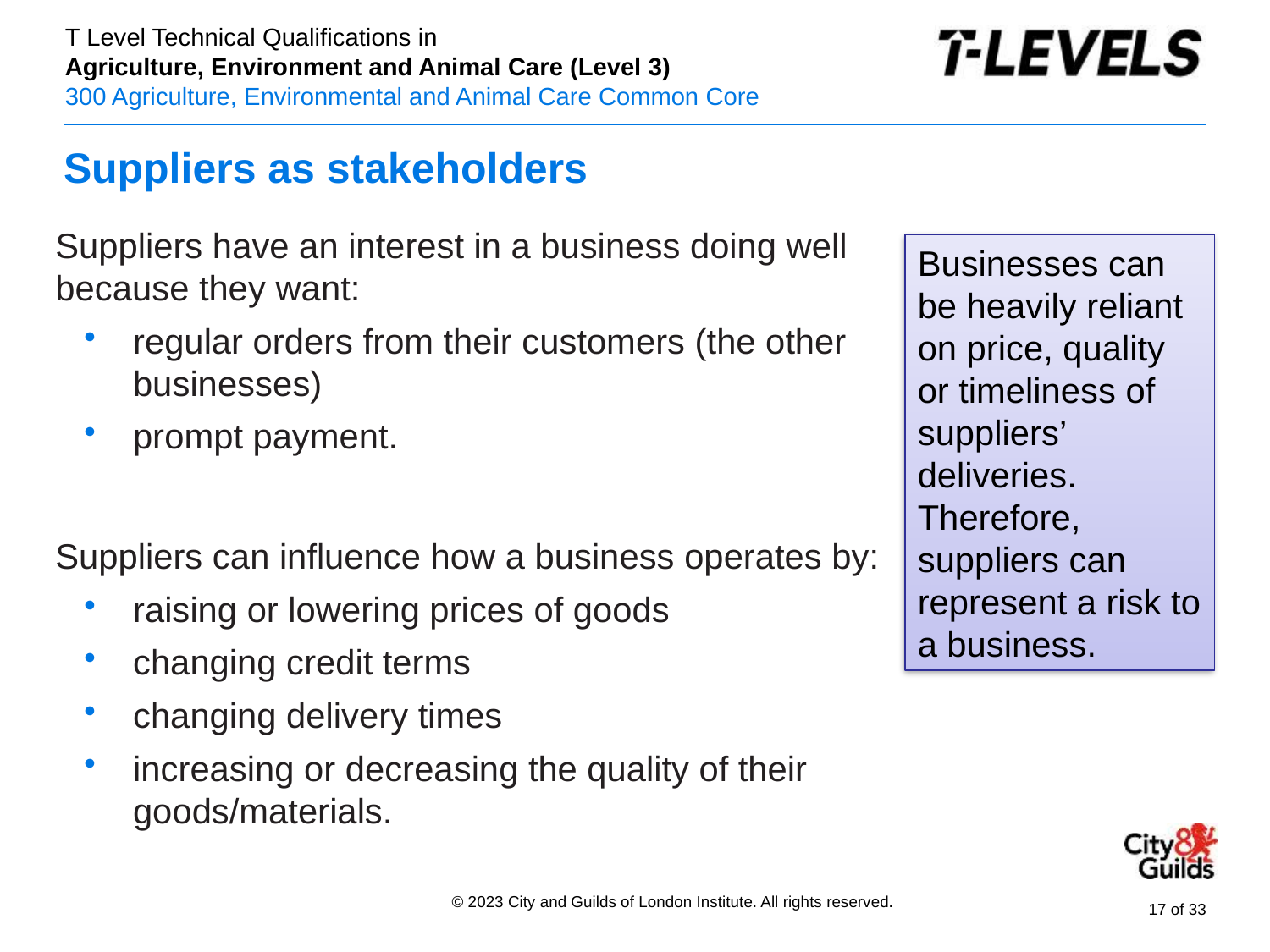

# Suppliers as stakeholders
Suppliers have an interest in a business doing well because they want:
regular orders from their customers (the other businesses)
prompt payment.

Suppliers can influence how a business operates by:
raising or lowering prices of goods
changing credit terms
changing delivery times
increasing or decreasing the quality of their goods/materials.

Businesses can be heavily reliant on price, quality or timeliness of suppliers’ deliveries. Therefore, suppliers can represent a risk to a business.